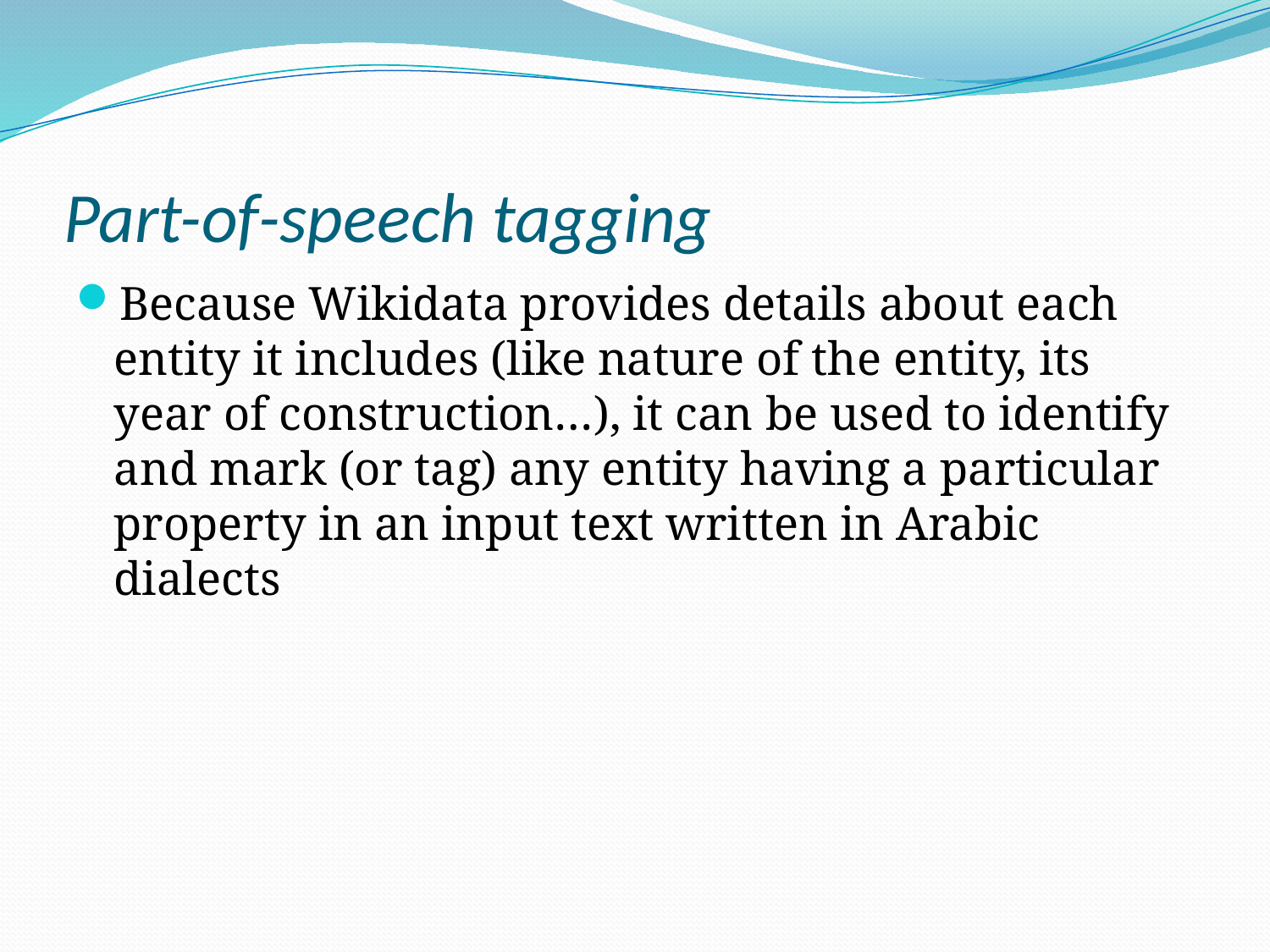

# Part-of-speech tagging
Because Wikidata provides details about each entity it includes (like nature of the entity, its year of construction…), it can be used to identify and mark (or tag) any entity having a particular property in an input text written in Arabic dialects